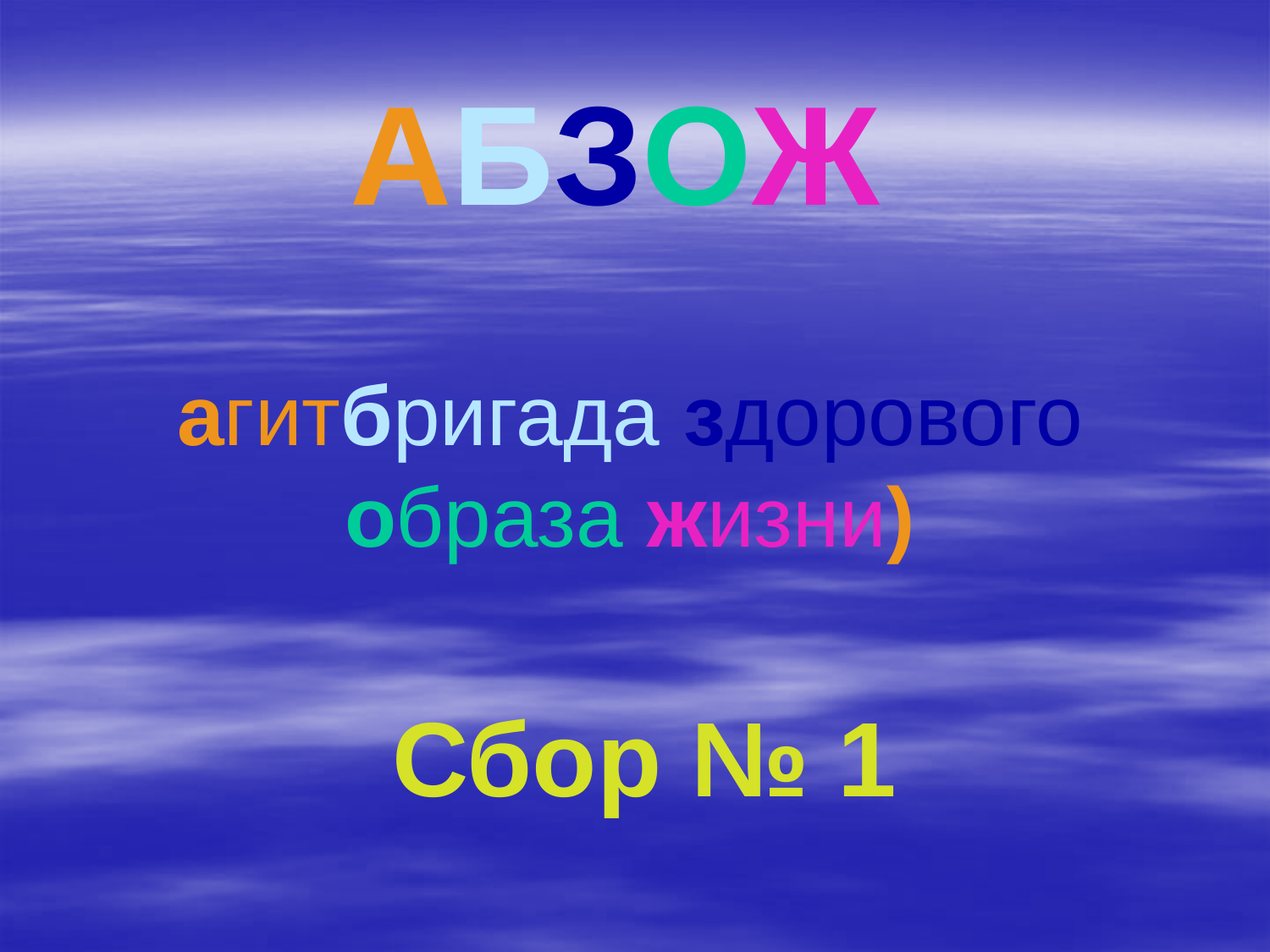

# АБЗОЖ агитбригада здорового образа жизни) Сбор № 1